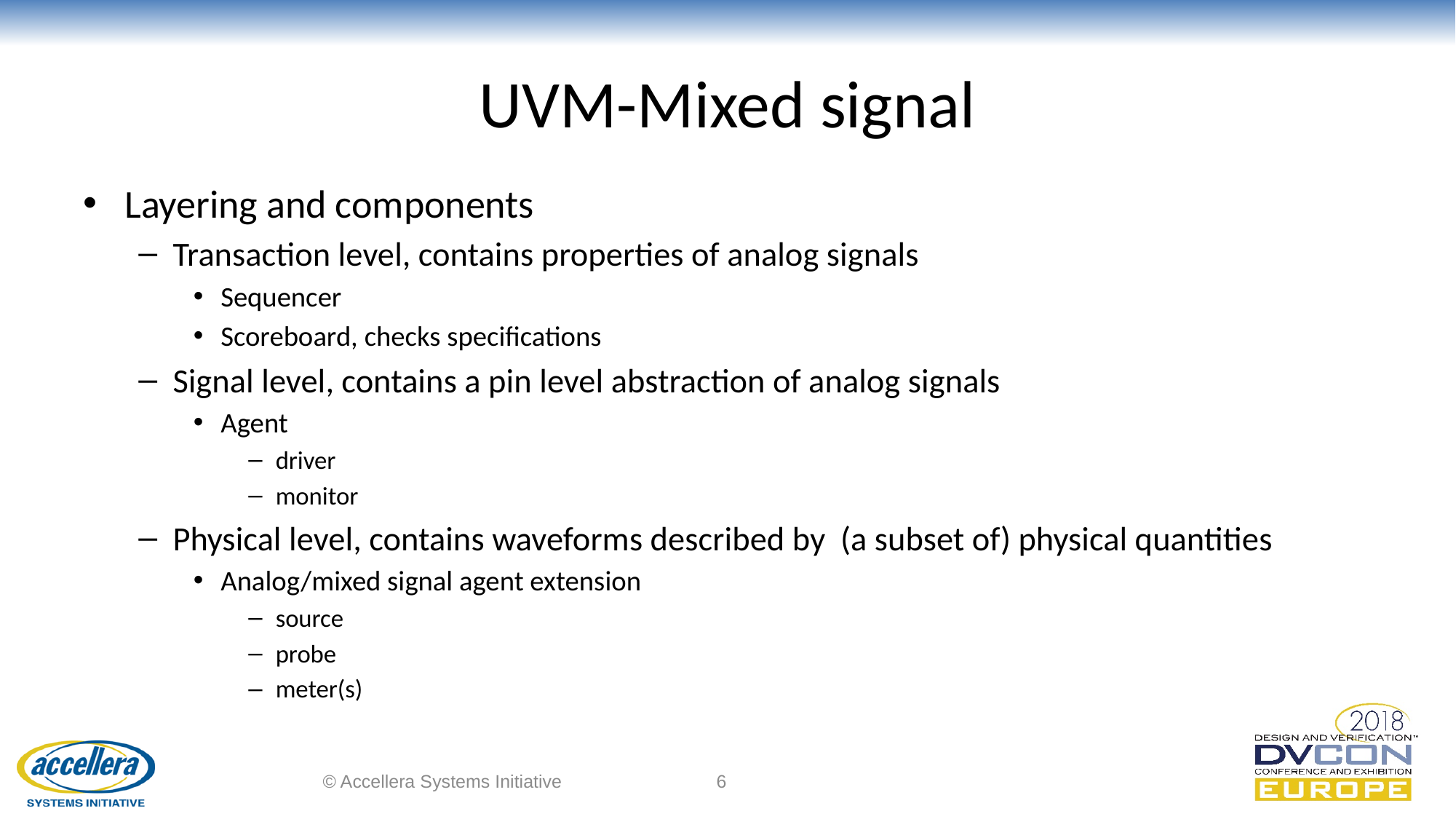

# UVM-Mixed signal
Layering and components
Transaction level, contains properties of analog signals
Sequencer
Scoreboard, checks specifications
Signal level, contains a pin level abstraction of analog signals
Agent
driver
monitor
Physical level, contains waveforms described by  (a subset of) physical quantities
Analog/mixed signal agent extension
source
probe
meter(s)

© Accellera Systems Initiative
6